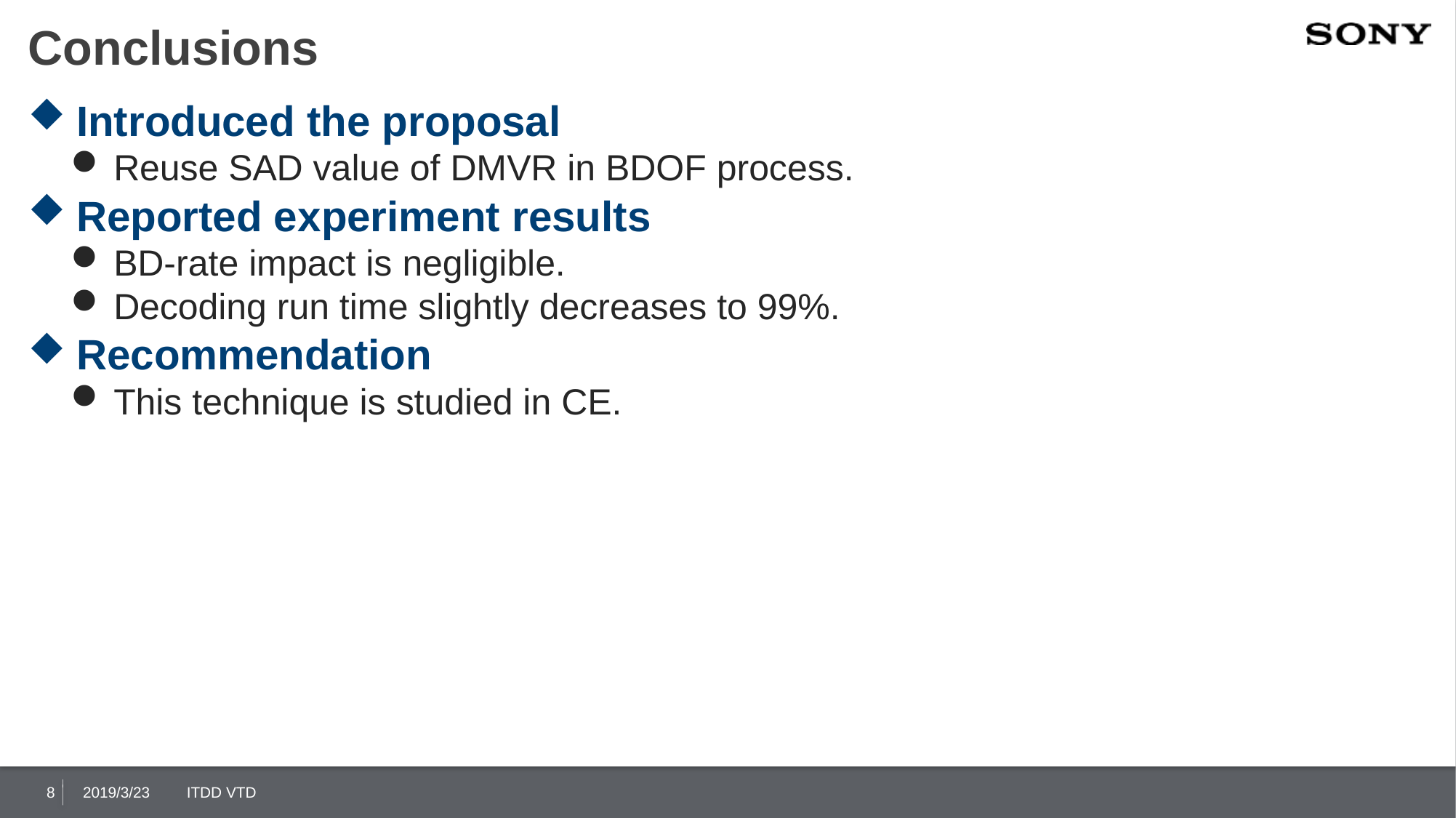

# Conclusions
Introduced the proposal
Reuse SAD value of DMVR in BDOF process.
Reported experiment results
BD-rate impact is negligible.
Decoding run time slightly decreases to 99%.
Recommendation
This technique is studied in CE.
8
2019/3/23
ITDD VTD